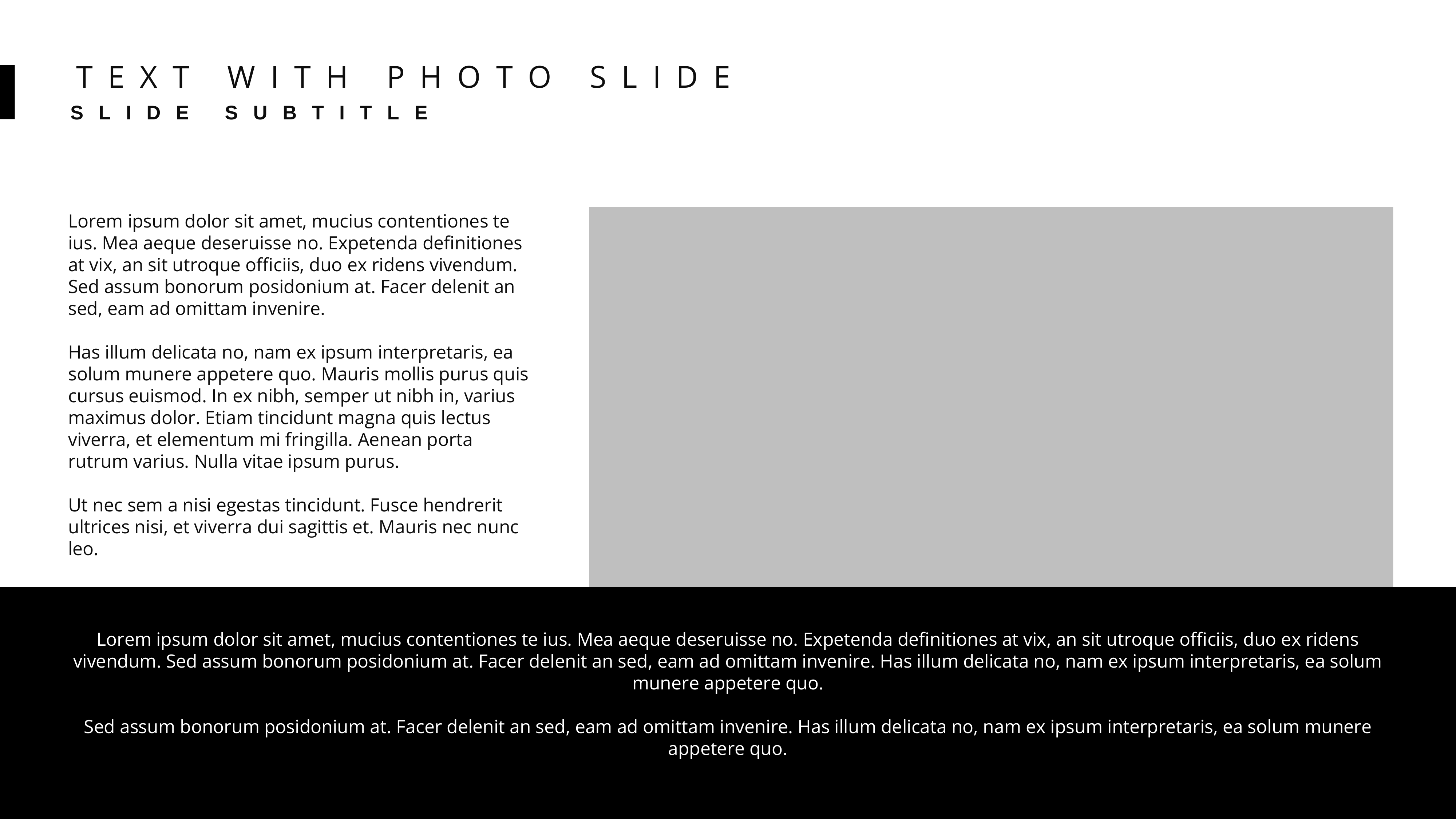

TEXT WITH PHOTO SLIDE

SLIDE SUBTITLE
Lorem ipsum dolor sit amet, mucius contentiones te ius. Mea aeque deseruisse no. Expetenda definitiones at vix, an sit utroque officiis, duo ex ridens vivendum. Sed assum bonorum posidonium at. Facer delenit an sed, eam ad omittam invenire.

Has illum delicata no, nam ex ipsum interpretaris, ea solum munere appetere quo. Mauris mollis purus quis cursus euismod. In ex nibh, semper ut nibh in, varius maximus dolor. Etiam tincidunt magna quis lectus viverra, et elementum mi fringilla. Aenean porta rutrum varius. Nulla vitae ipsum purus.

Ut nec sem a nisi egestas tincidunt. Fusce hendrerit ultrices nisi, et viverra dui sagittis et. Mauris nec nunc leo.

Lorem ipsum dolor sit amet, mucius contentiones te ius. Mea aeque deseruisse no. Expetenda definitiones at vix, an sit utroque officiis, duo ex ridens vivendum. Sed assum bonorum posidonium at. Facer delenit an sed, eam ad omittam invenire. Has illum delicata no, nam ex ipsum interpretaris, ea solum munere appetere quo.

Sed assum bonorum posidonium at. Facer delenit an sed, eam ad omittam invenire. Has illum delicata no, nam ex ipsum interpretaris, ea solum munere appetere quo.